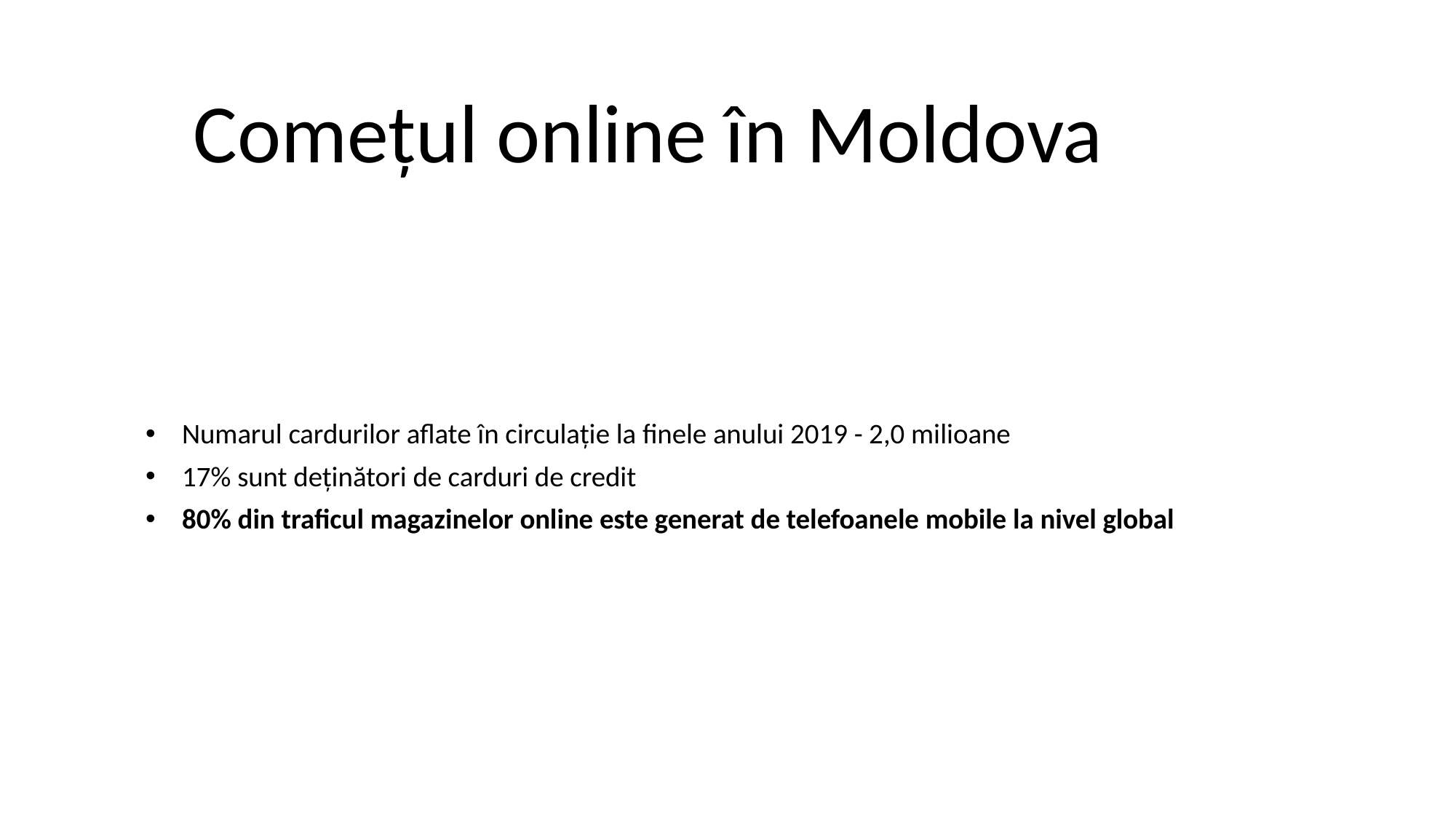

# Comețul online în Moldova
Numarul cardurilor aflate în circulație la finele anului 2019 - 2,0 milioane
17% sunt deținători de carduri de credit
80% din traficul magazinelor online este generat de telefoanele mobile la nivel global